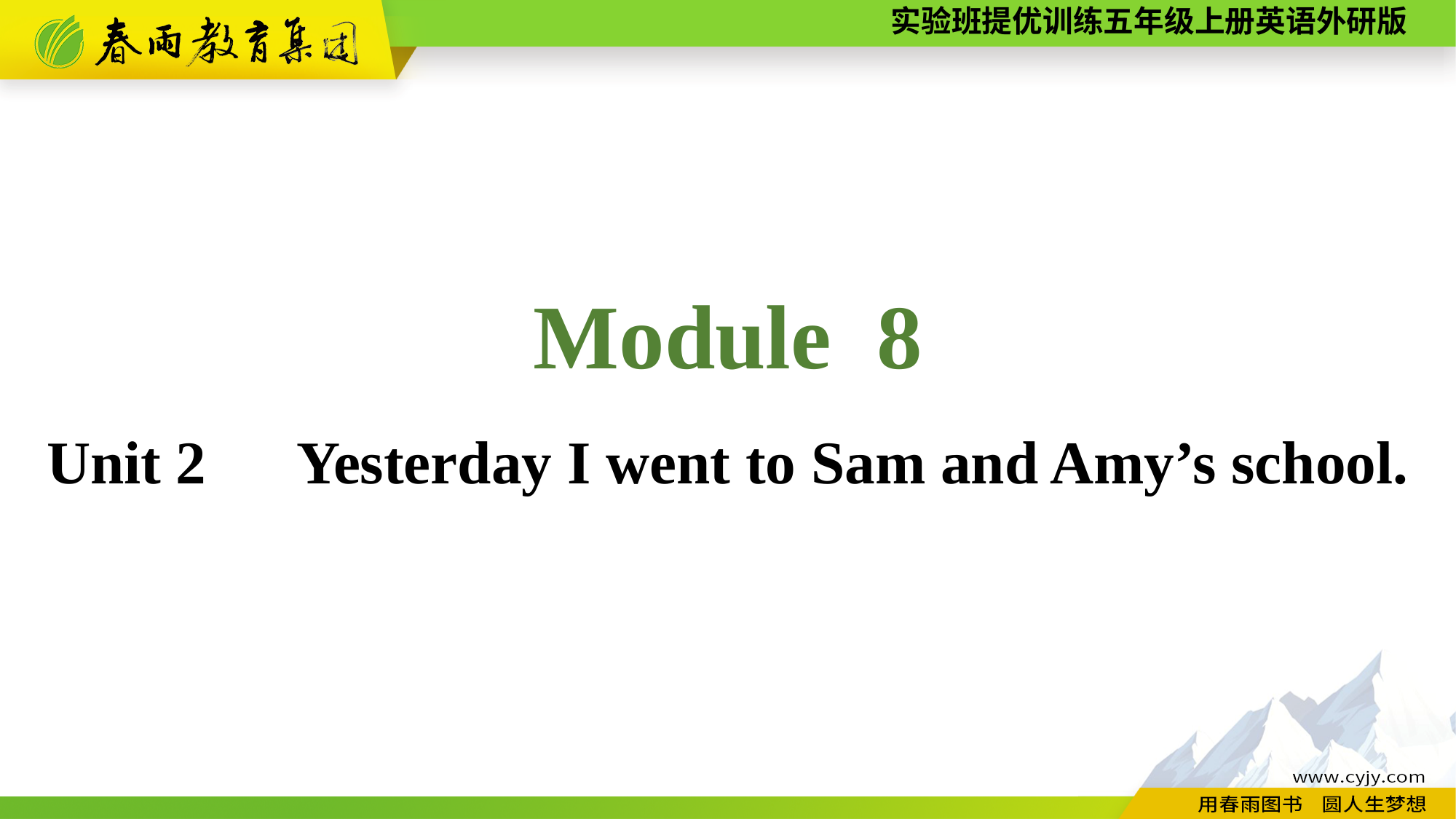

Module  8
Unit 2　Yesterday I went to Sam and Amy’s school.